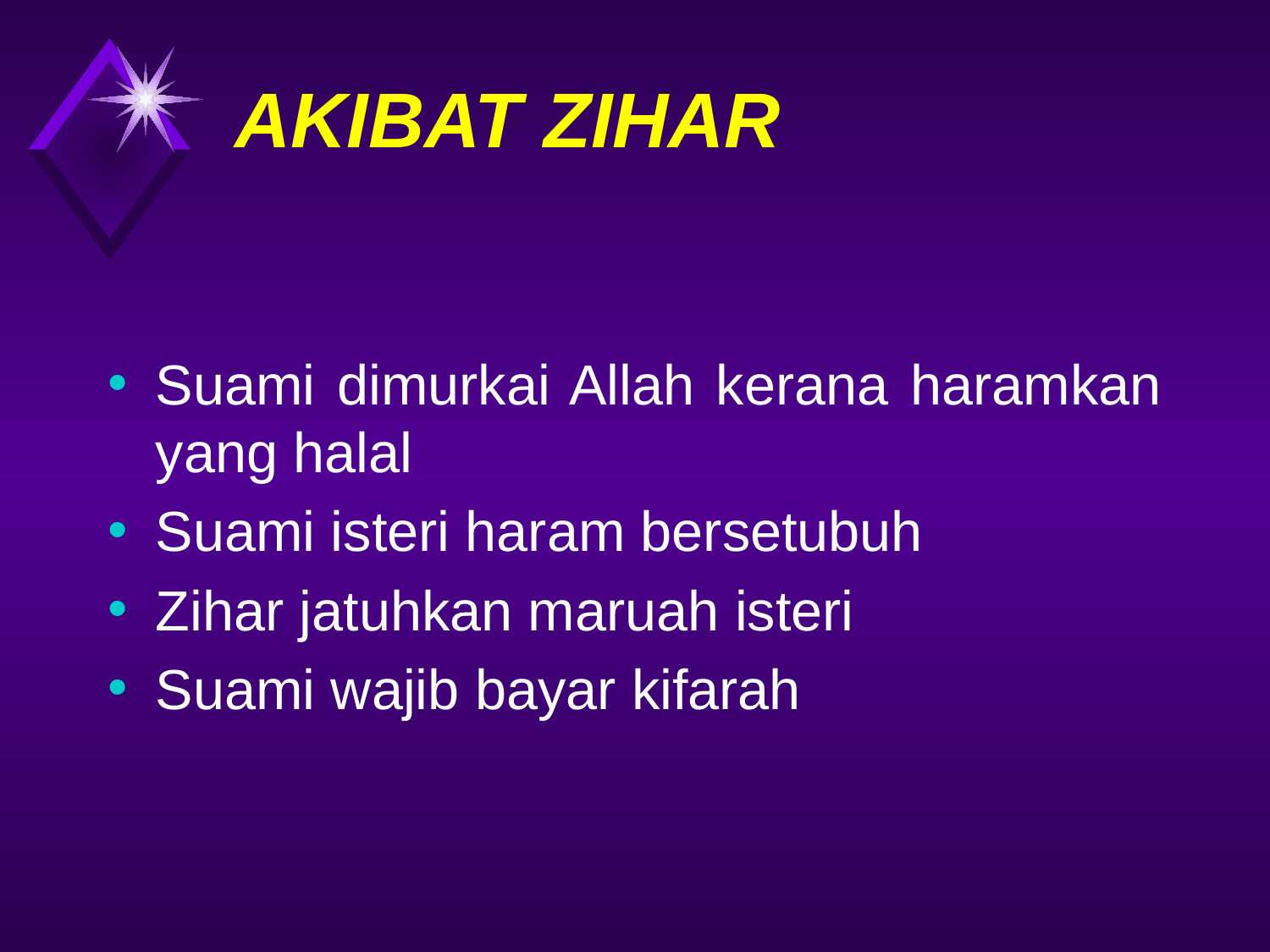

# AKIBAT ZIHAR
Suami dimurkai Allah kerana haramkan yang halal
Suami isteri haram bersetubuh
Zihar jatuhkan maruah isteri
Suami wajib bayar kifarah